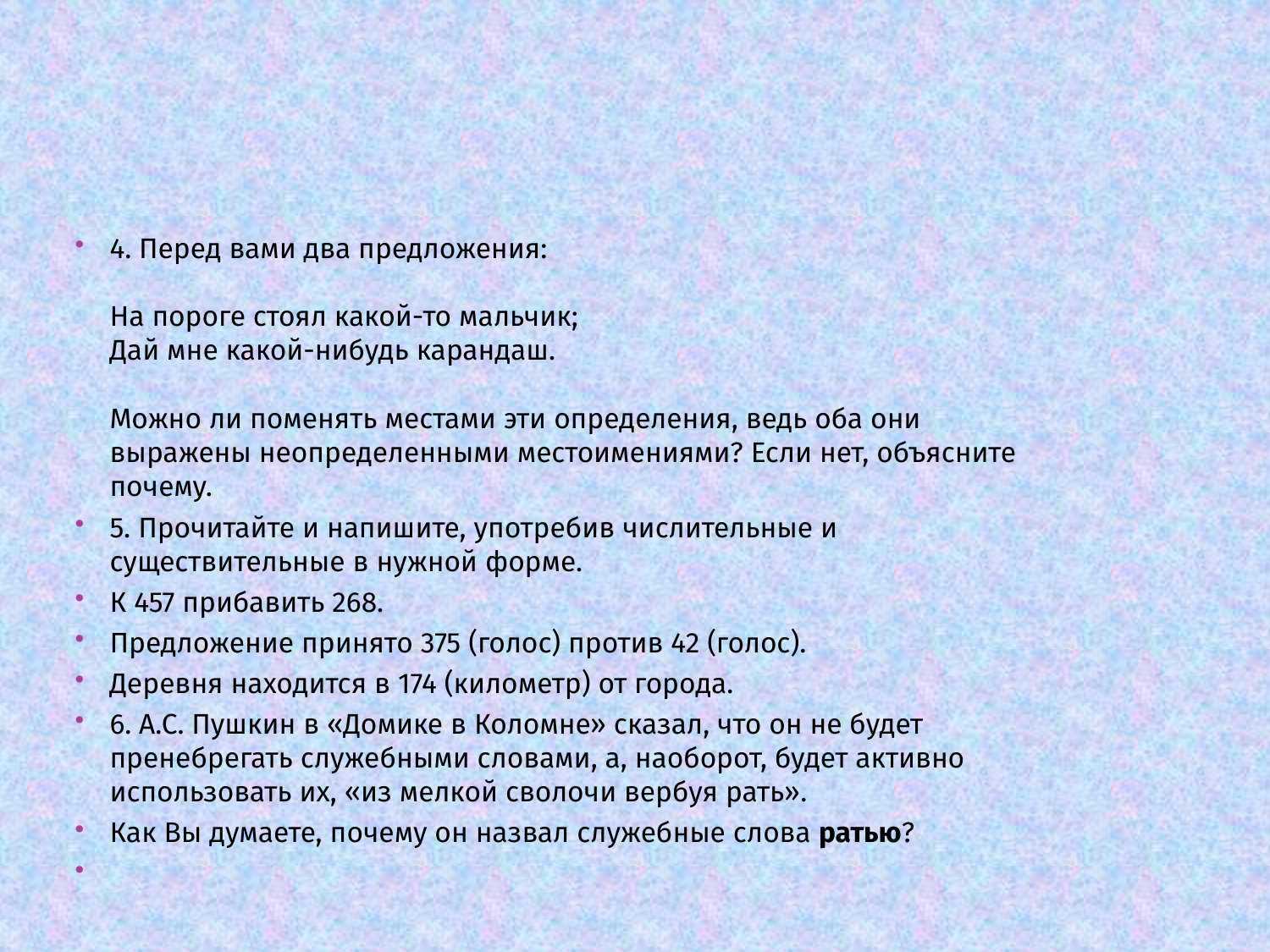

#
4. Перед вами два предложения:
На пороге стоял какой-то мальчик;
Дай мне какой-нибудь карандаш.
Можно ли поменять местами эти определения, ведь оба они выражены неопределенными местоимениями? Если нет, объясните почему.
5. Прочитайте и напишите, употребив числительные и существительные в нужной форме.
К 457 прибавить 268.
Предложение принято 375 (голос) против 42 (голос).
Деревня находится в 174 (километр) от города.
6. А.С. Пушкин в «Домике в Коломне» сказал, что он не будет пренебрегать служебными словами, а, наоборот, будет активно использовать их, «из мелкой сволочи вербуя рать».
Как Вы думаете, почему он назвал служебные слова ратью?